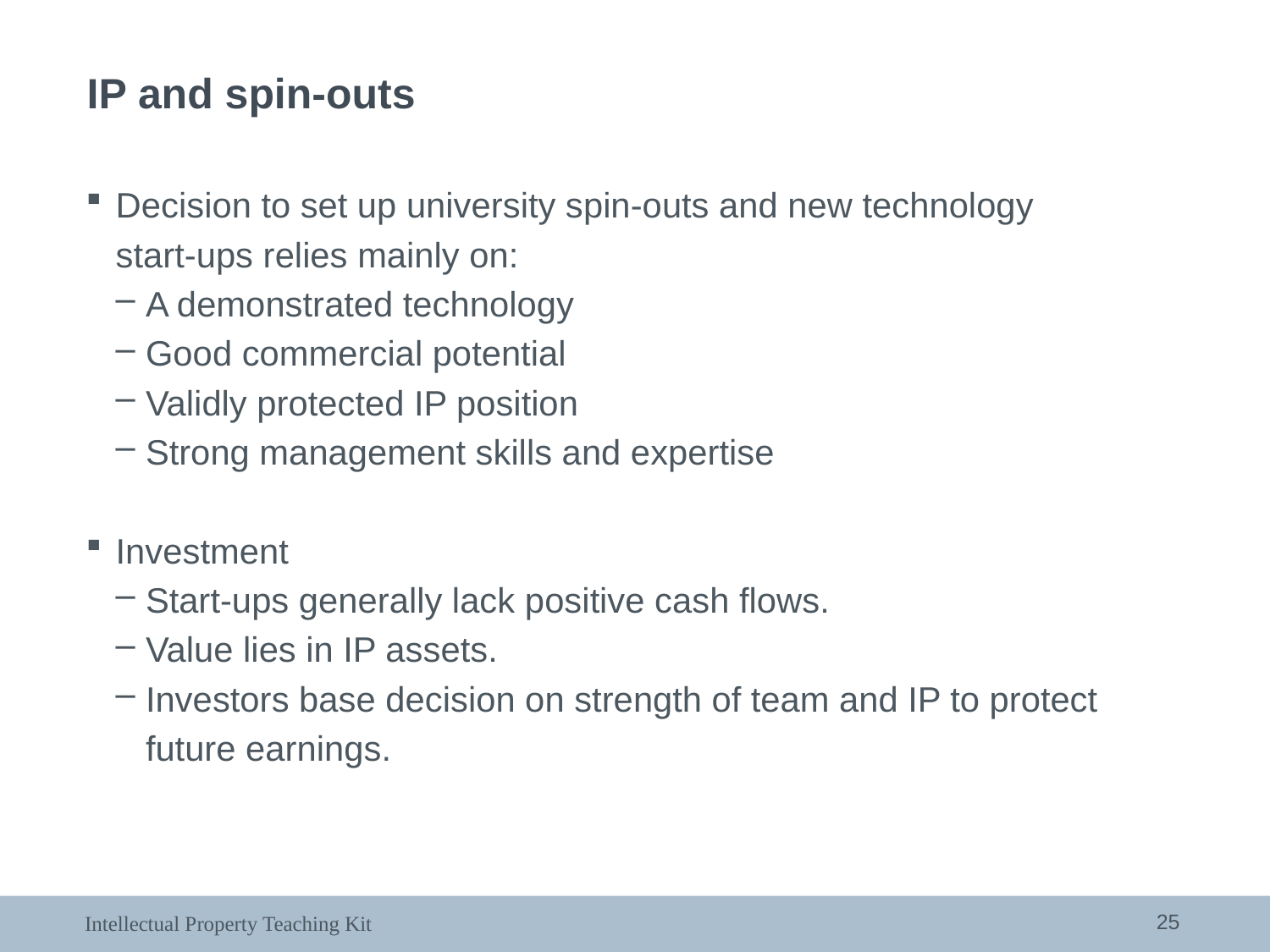

IP and spin-outs
Decision to set up university spin-outs and new technology
start-ups relies mainly on:
A demonstrated technology
Good commercial potential
Validly protected IP position
Strong management skills and expertise

Investment
Start-ups generally lack positive cash flows.
Value lies in IP assets.
Investors base decision on strength of team and IP to protect future earnings.

25
Intellectual Property Teaching Kit